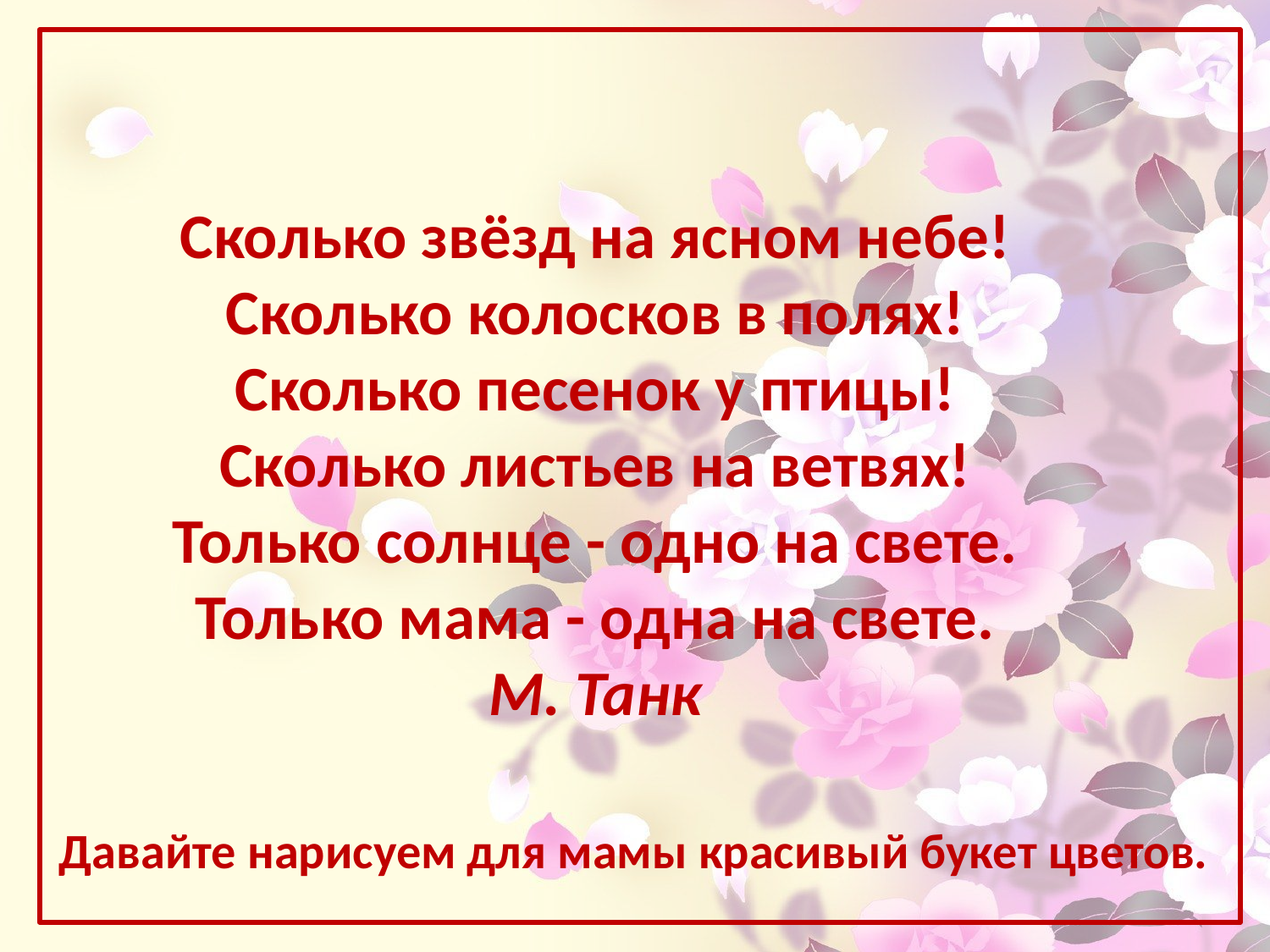

Сколько звёзд на ясном небе!
Сколько колосков в полях!
Сколько песенок y птицы!
Сколько листьев на ветвях!
Только солнце - одно на свете.
Только мама - одна на свете.
М. Танк
Давайте нарисуем для мамы красивый букет цветов.